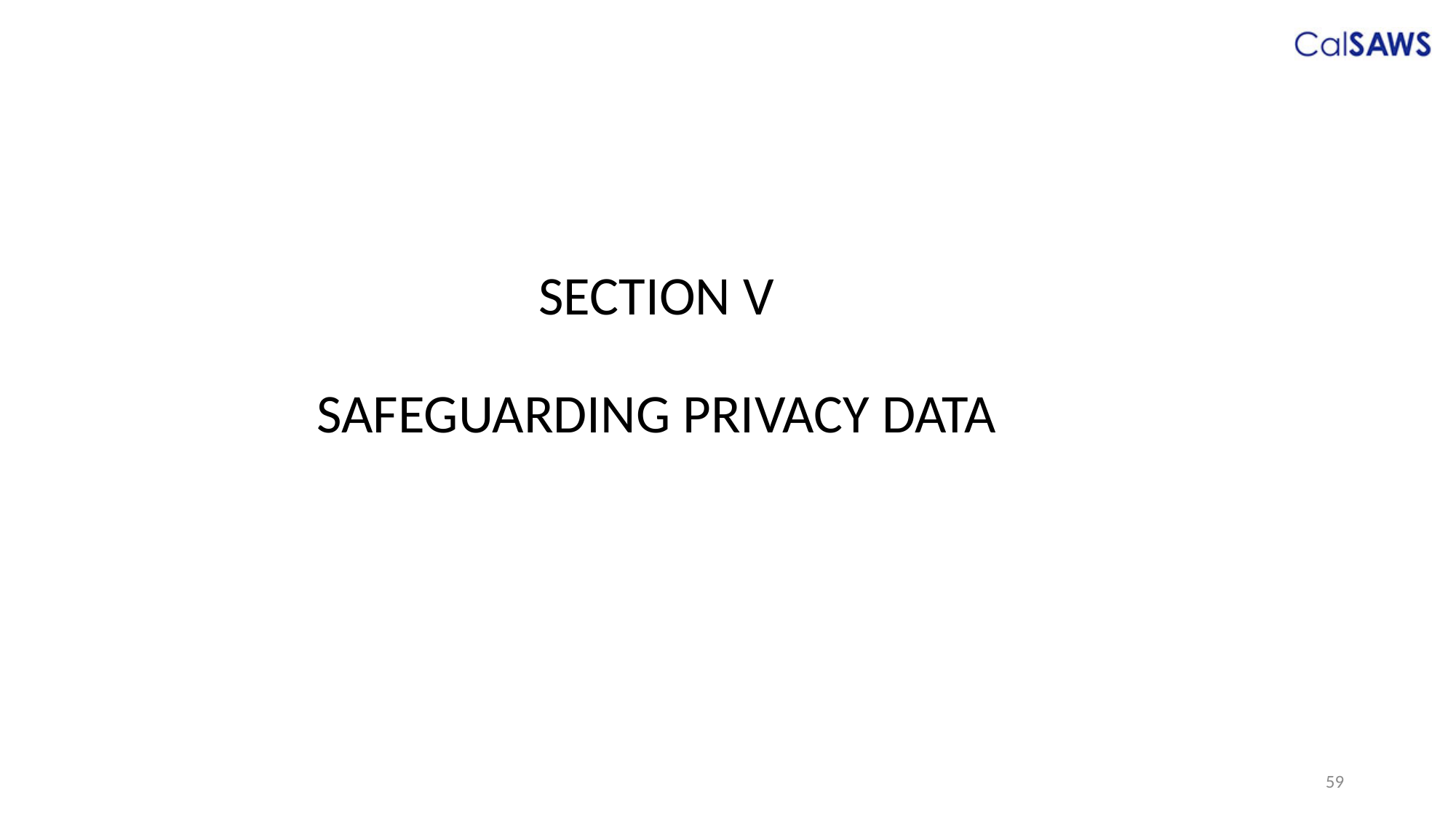

# SECTION V SAFEGUARDING PRIVACY DATA
59